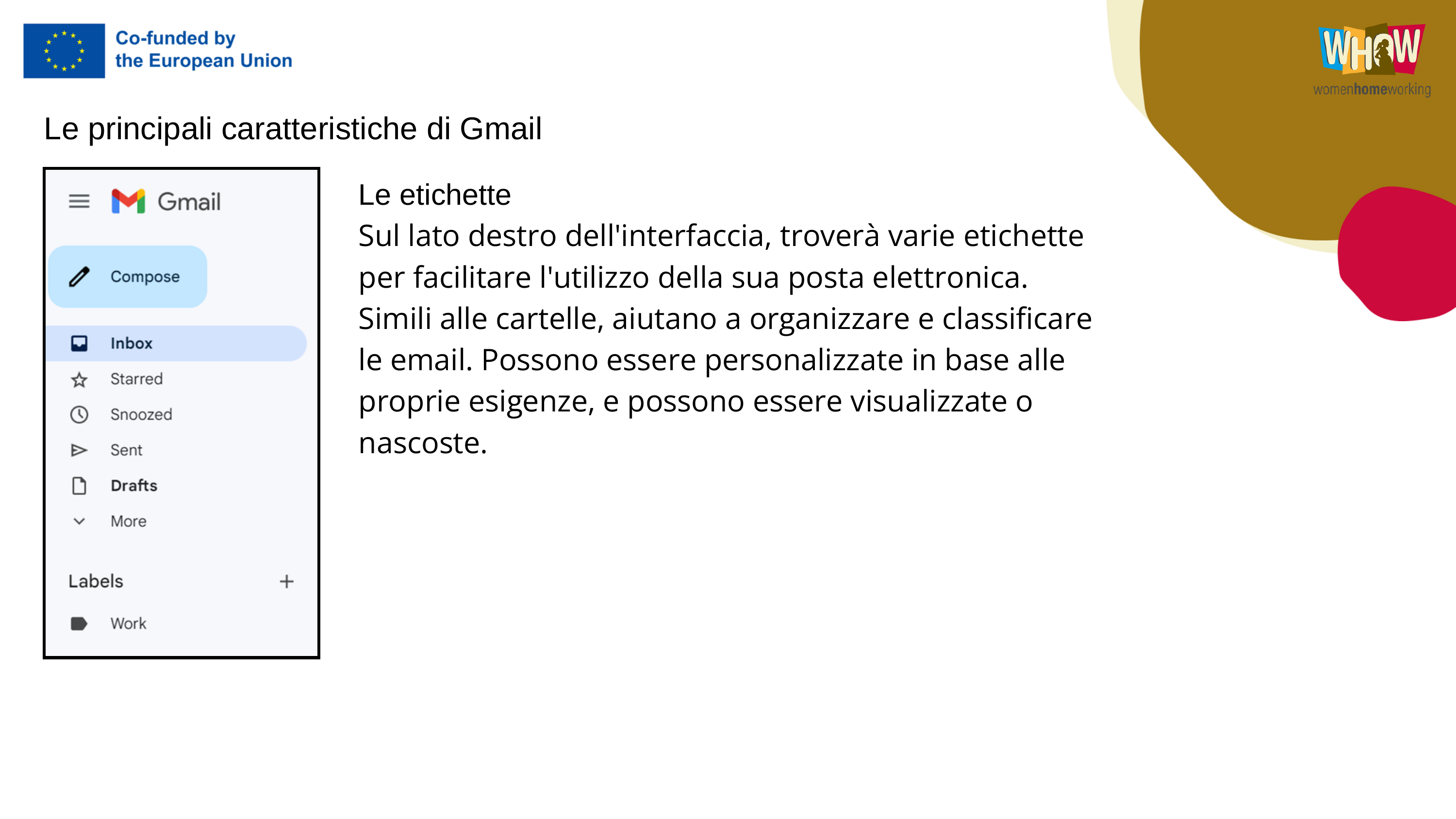

Le principali caratteristiche di Gmail

Le etichette
Sul lato destro dell'interfaccia, troverà varie etichette per facilitare l'utilizzo della sua posta elettronica.
Simili alle cartelle, aiutano a organizzare e classificare le email. Possono essere personalizzate in base alle proprie esigenze, e possono essere visualizzate o nascoste.